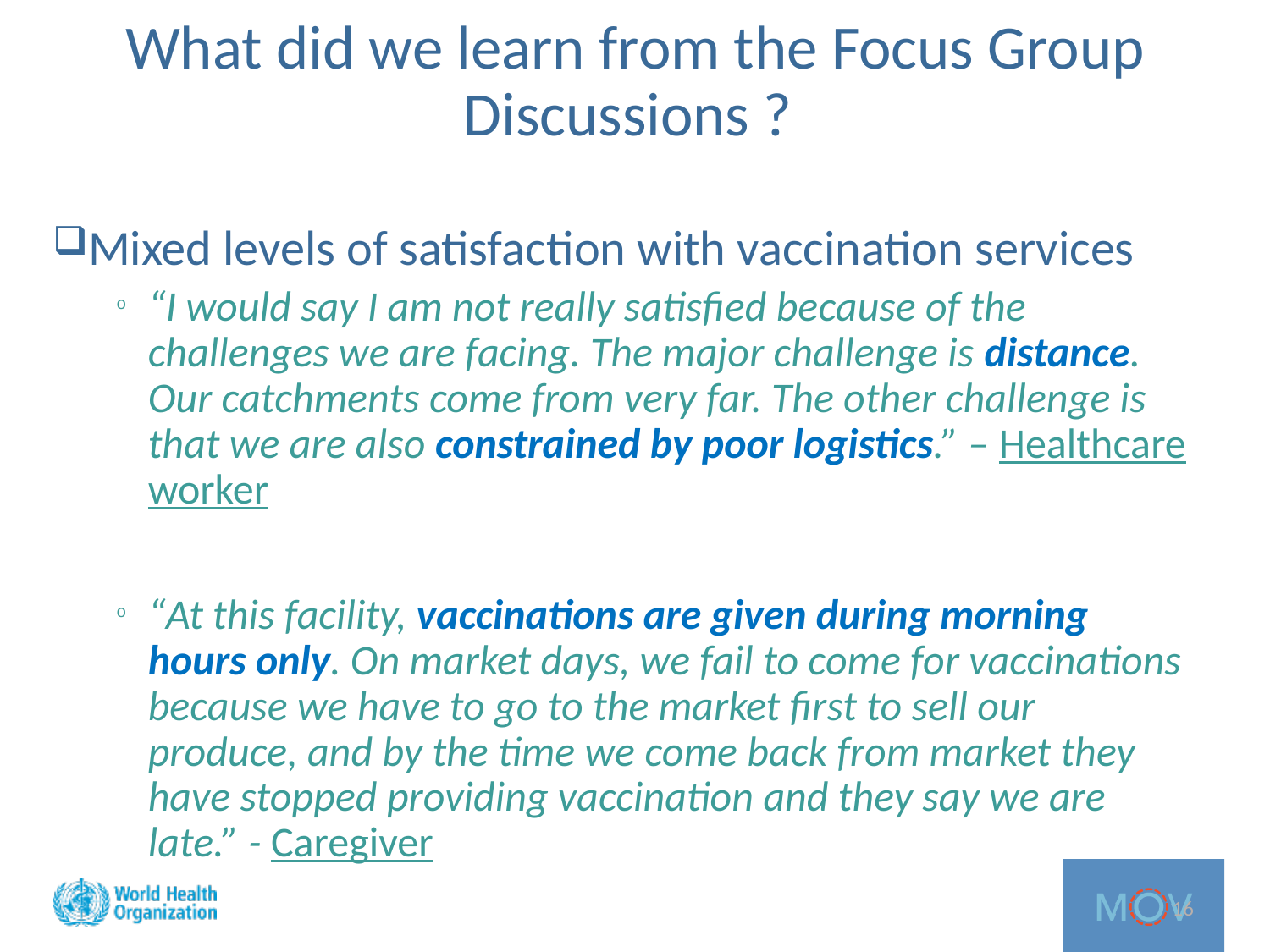

# What did we learn from the Focus Group Discussions ?
Mixed levels of satisfaction with vaccination services
“I would say I am not really satisfied because of the challenges we are facing. The major challenge is distance. Our catchments come from very far. The other challenge is that we are also constrained by poor logistics.” – Healthcare worker

“At this facility, vaccinations are given during morning hours only. On market days, we fail to come for vaccinations because we have to go to the market first to sell our produce, and by the time we come back from market they have stopped providing vaccination and they say we are late.” - Caregiver
16